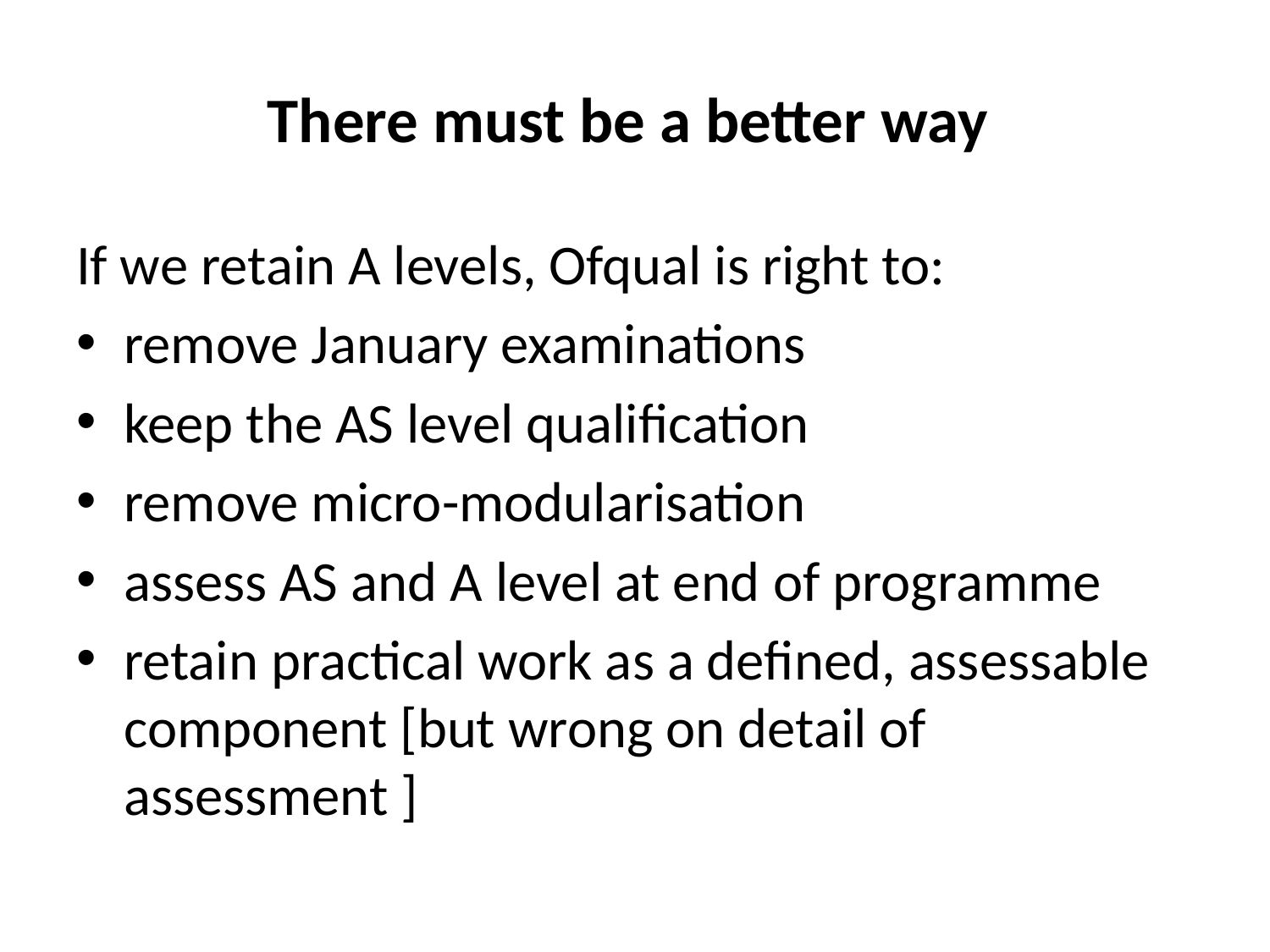

# There must be a better way
If we retain A levels, Ofqual is right to:
remove January examinations
keep the AS level qualification
remove micro-modularisation
assess AS and A level at end of programme
retain practical work as a defined, assessable component [but wrong on detail of assessment ]